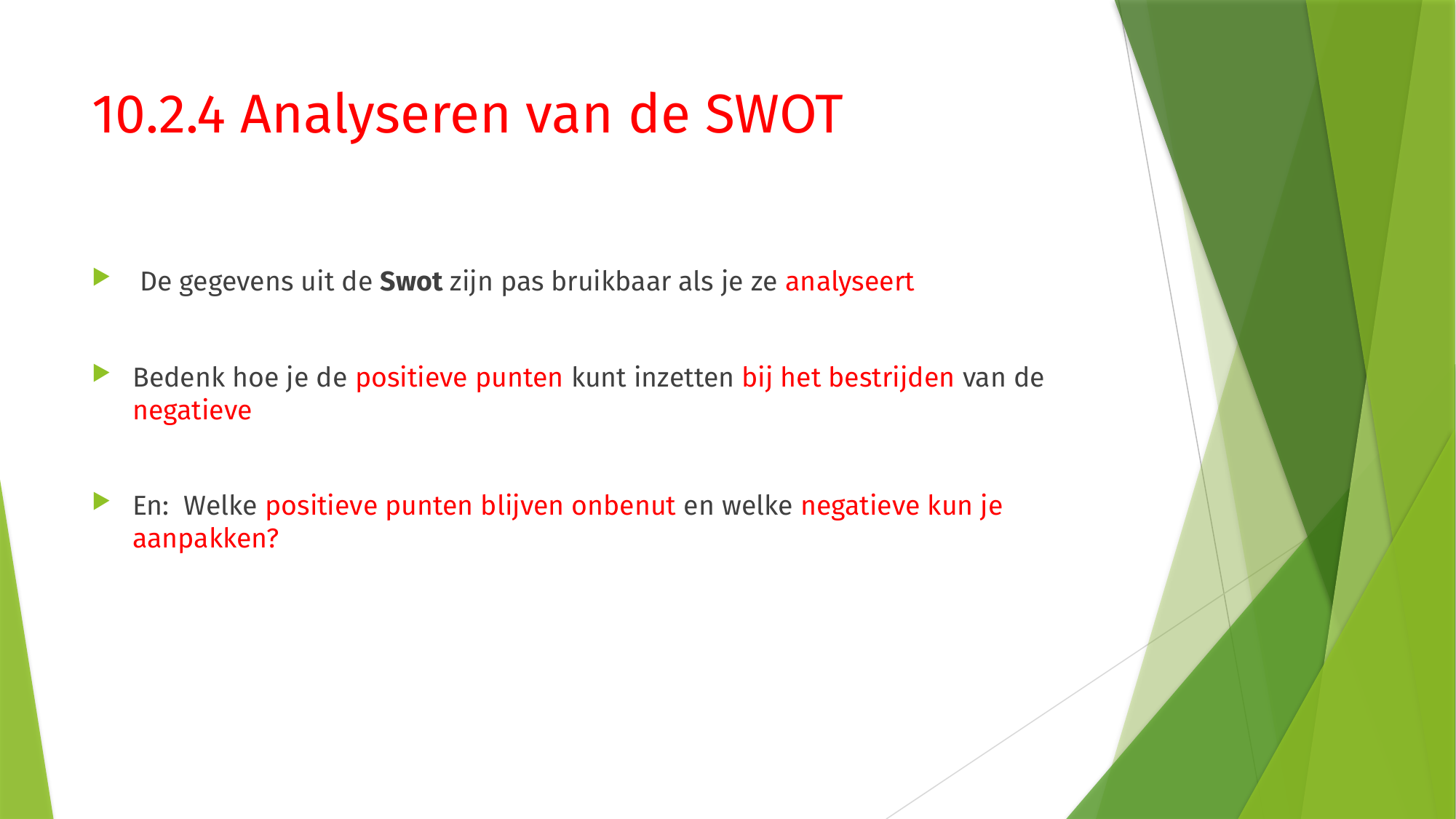

# 10.2.4 Analyseren van de SWOT
 De gegevens uit de Swot zijn pas bruikbaar als je ze analyseert

Bedenk hoe je de positieve punten kunt inzetten bij het bestrijden van de negatieve

En:  Welke positieve punten blijven onbenut en welke negatieve kun je aanpakken?